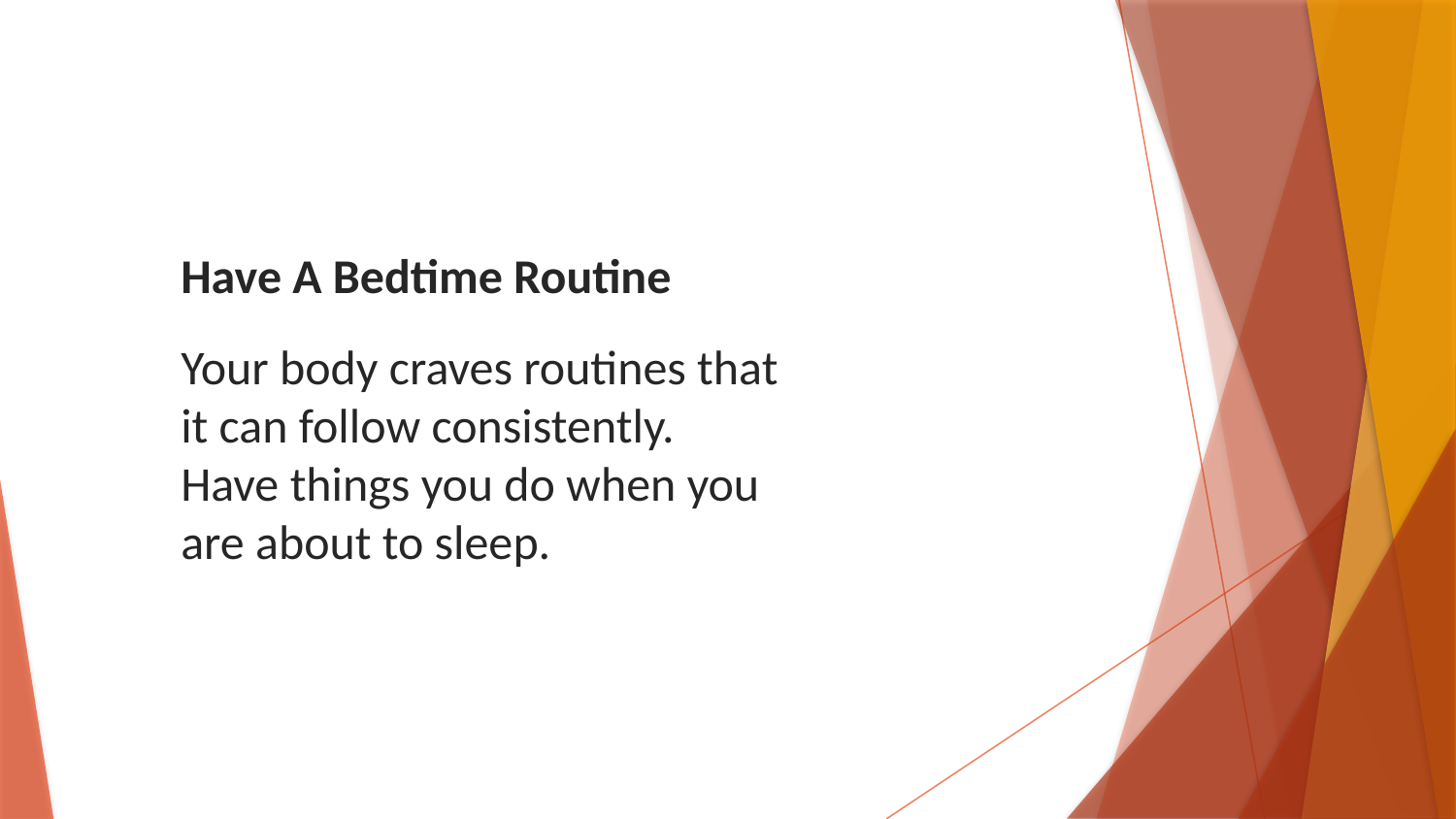

Have A Bedtime Routine
Your body craves routines that it can follow consistently. Have things you do when you are about to sleep.